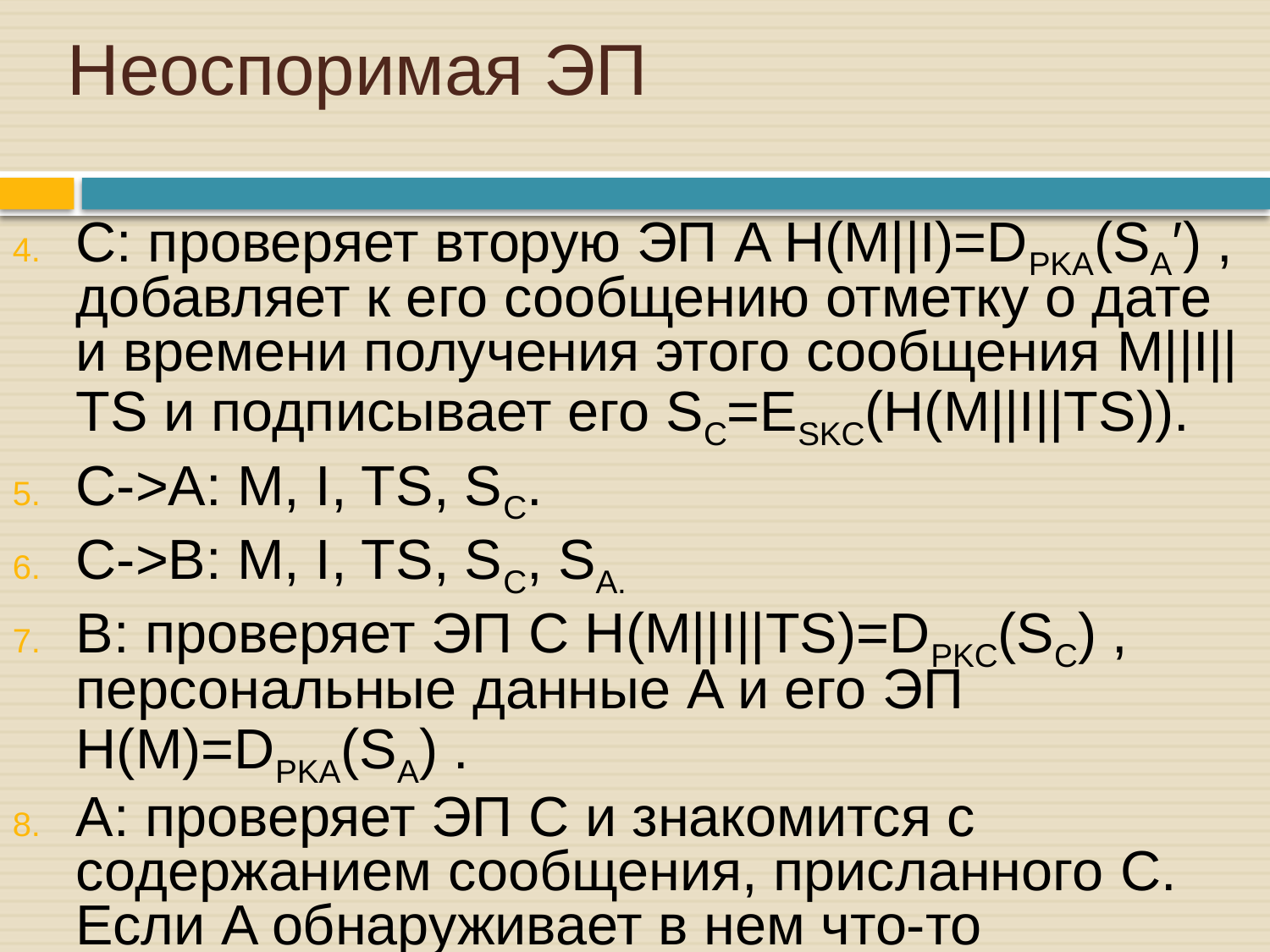

# Неоспоримая ЭП
C: проверяет вторую ЭП A H(M||I)=DPKA(SA′) , добавляет к его сообщению отметку о дате и времени получения этого сообщения M||I||TS и подписывает его SC=ESKC(H(M||I||TS)).
C->A: M, I, TS, SC.
C->B: M, I, TS, SC, SA.
B: проверяет ЭП C H(M||I||TS)=DPKC(SC) , персональные данные A и его ЭП H(M)=DPKA(SA) .
A: проверяет ЭП C и знакомится с содержанием сообщения, присланного C. Если A обнаруживает в нем что-то подозрительное, он должен немедленно публично заявить об этом.